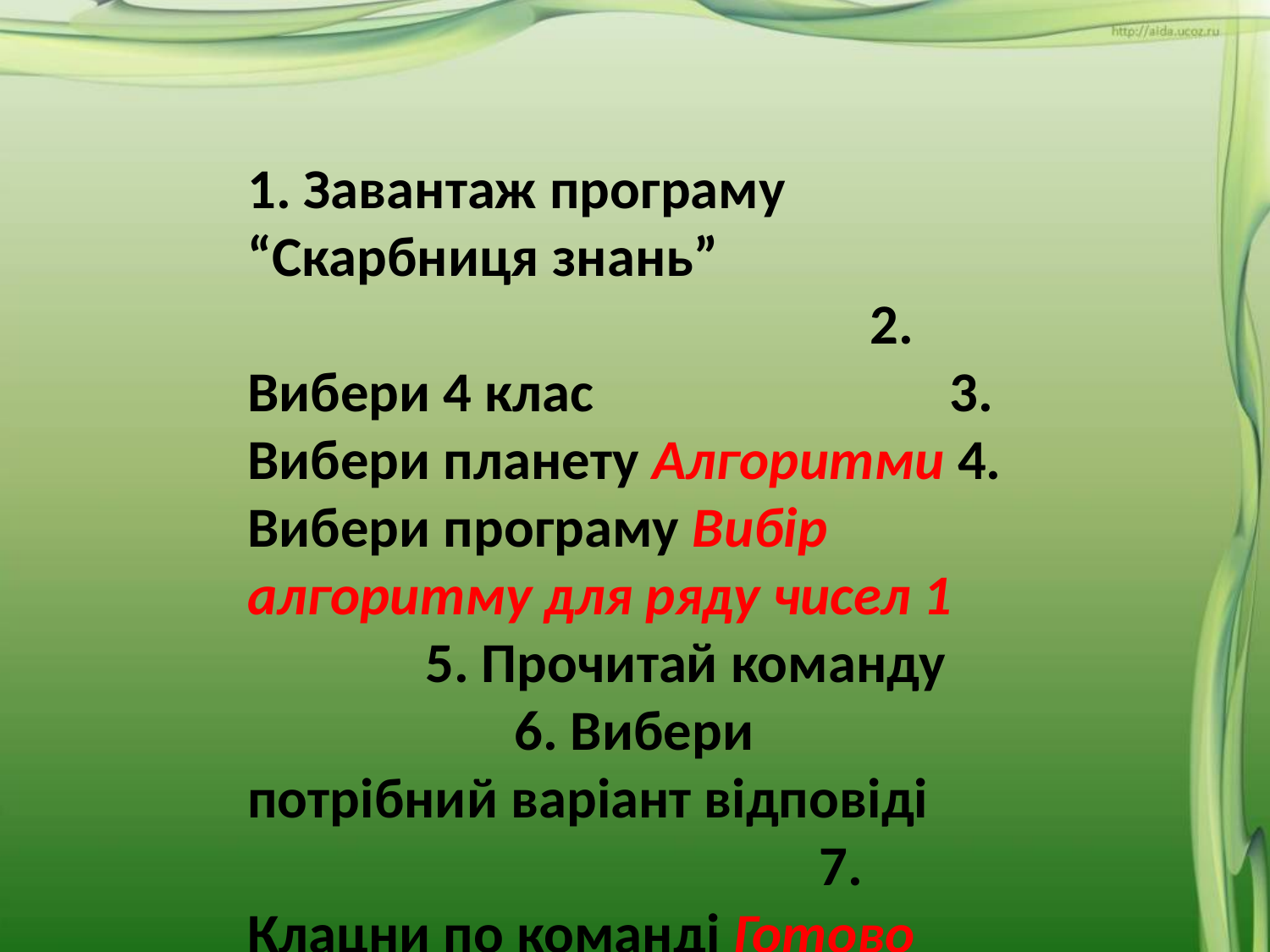

#

1. Завантаж програму “Скарбниця знань”                                                                         2. Вибери 4 клас                            3. Вибери планету Алгоритми 4. Вибери програму Вибір алгоритму для ряду чисел 1                   5. Прочитай команду                           6. Вибери потрібний варіант відповіді                                                    7. Клацни по команді Готово                      8. Повтори дії для завдань2-4